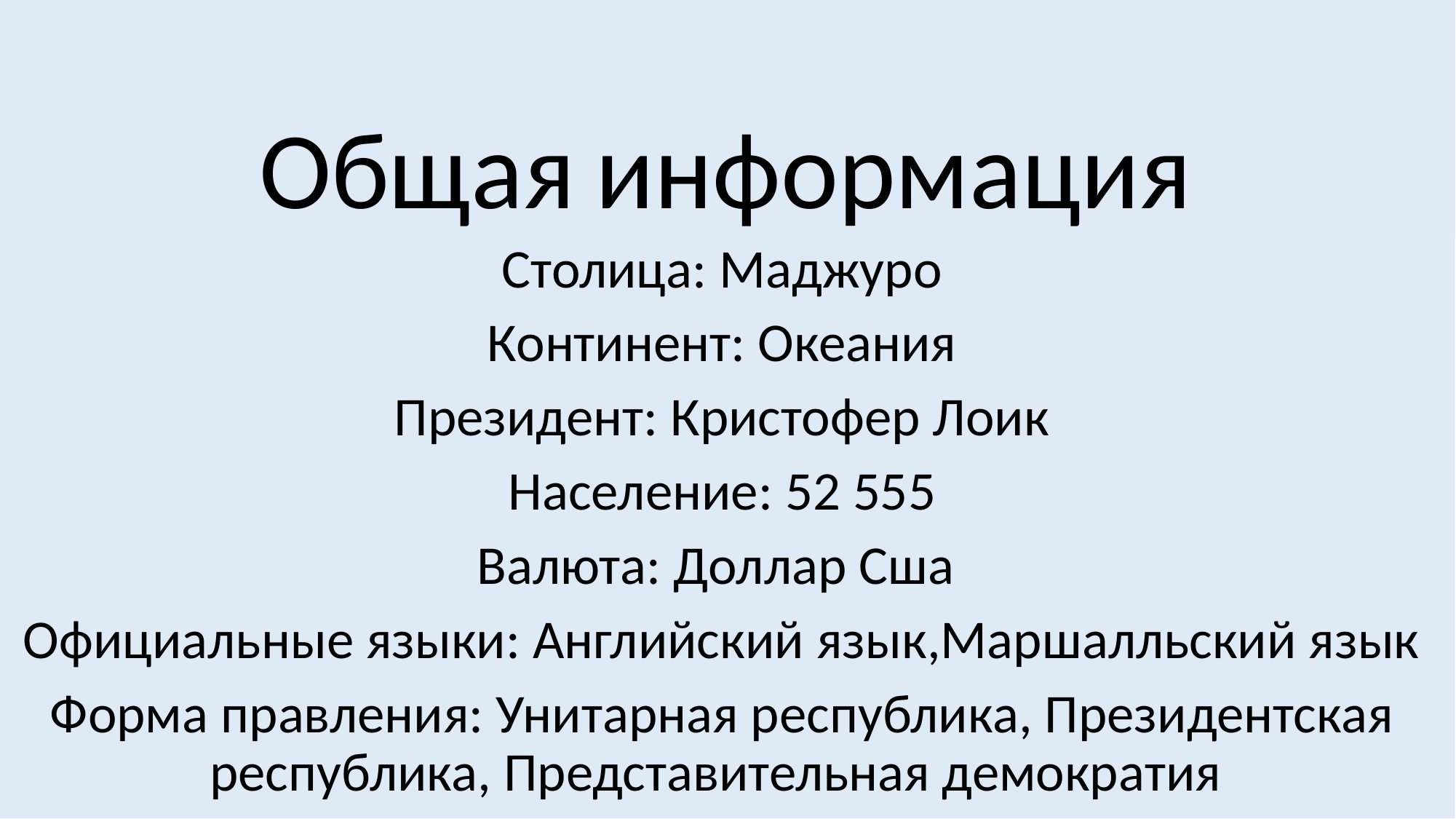

# Общая информация
Столица: Маджуро
Континент: Океания
Президент: Кристофер Лоик
Население: 52 555
Валюта: Доллар Сша
Официальные языки: Английский язык,Маршалльский язык
Форма правления: Унитарная республика, Президентская республика, Представительная демократия